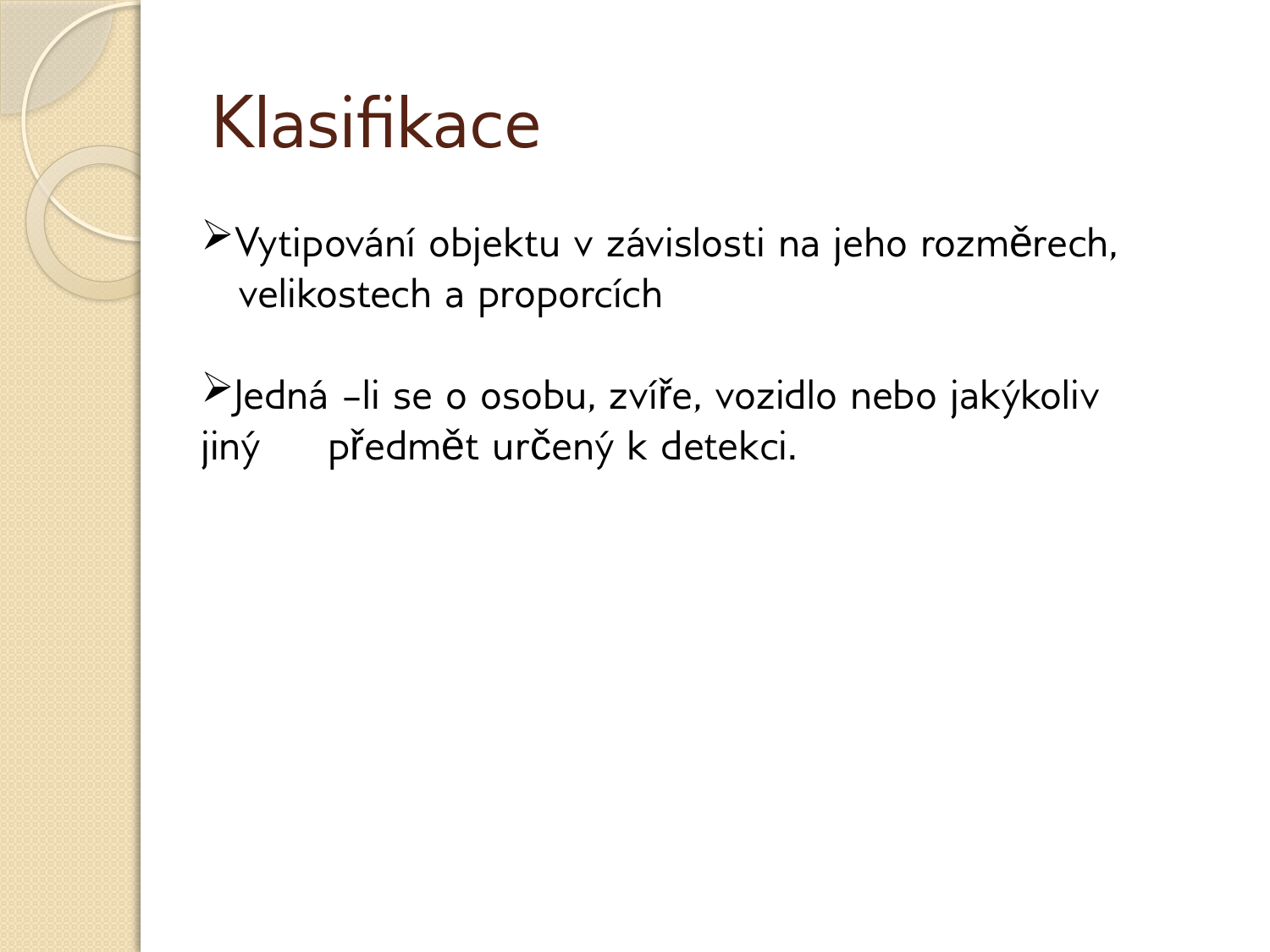

# Klasifikace
Vytipování objektu v závislosti na jeho rozměrech, 	velikostech a proporcích

Jedná –li se o osobu, zvíře, vozidlo nebo jakýkoliv jiný 	předmět určený k detekci.